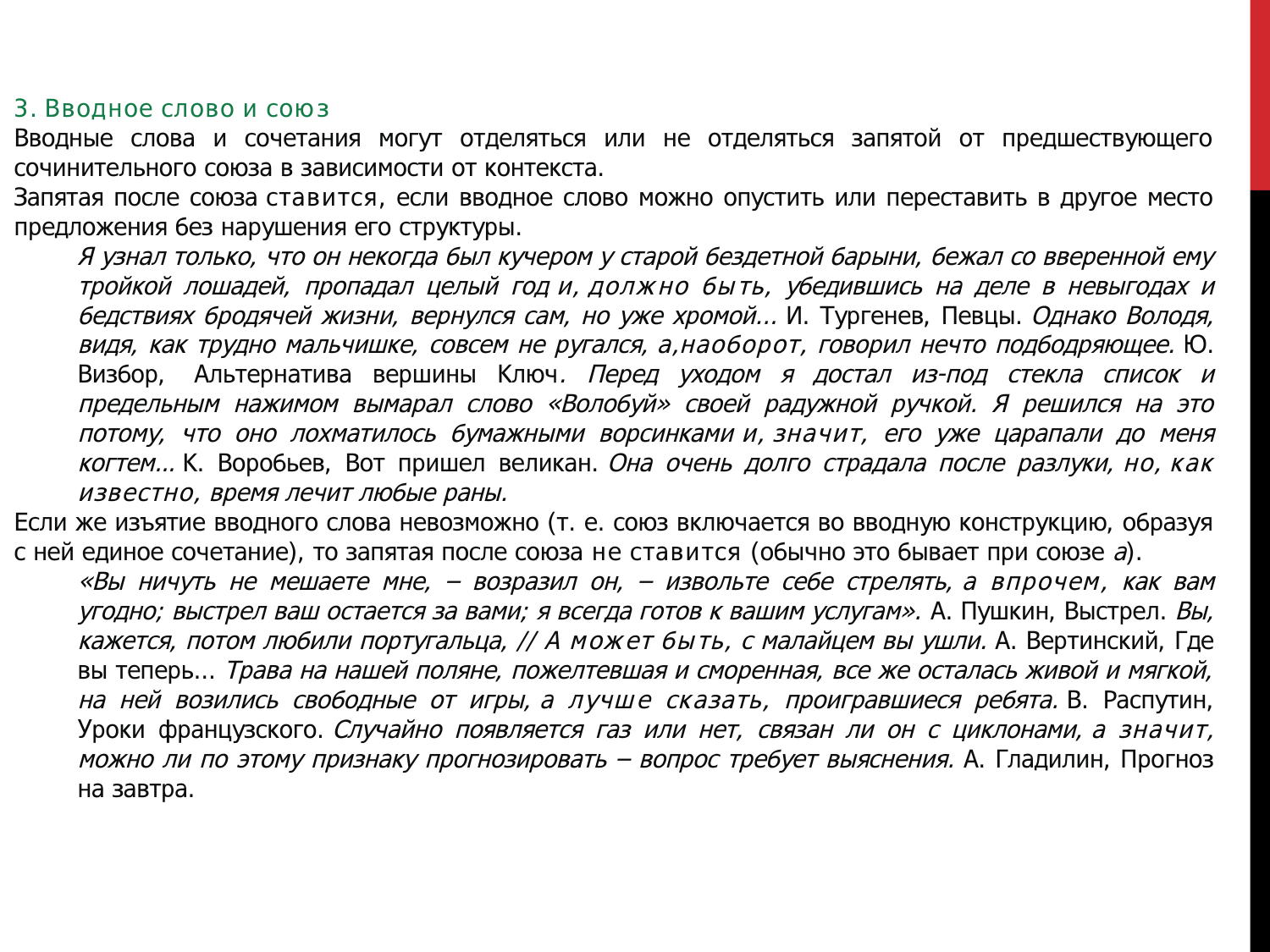

3. Вводное слово и союз
Вводные слова и сочетания могут отделяться или не отделяться запятой от предшествующего сочинительного союза в зависимости от контекста.
Запятая после союза ставится, если вводное слово можно опустить или переставить в другое место предложения без нарушения его структуры.
Я узнал только, что он некогда был кучером у старой бездетной барыни, бежал со вверенной ему тройкой лошадей, пропадал целый год и, должно быть, убедившись на деле в невыгодах и бедствиях бродячей жизни, вернулся сам, но уже хромой... И. Тургенев, Певцы. Однако Володя, видя, как трудно мальчишке, совсем не ругался, а,наоборот, говорил нечто подбодряющее. Ю. Визбор,  Альтернатива вершины Ключ. Перед уходом я достал из-под стекла список и предельным нажимом вымарал слово «Волобуй» своей радужной ручкой. Я решился на это потому, что оно лохматилось бумажными ворсинками и, значит, его уже царапали до меня когтем… К. Воробьев, Вот пришел великан. Она очень долго страдала после разлуки, но, как известно, время лечит любые раны.
Если же изъятие вводного слова невозможно (т. е. союз включается во вводную конструкцию, образуя с ней единое сочетание), то запятая после союза не ставится (обычно это бывает при союзе а).
«Вы ничуть не мешаете мне, – возразил он, – извольте себе стрелять, а впрочем, как вам угодно; выстрел ваш остается за вами; я всегда готов к вашим услугам». А. Пушкин, Выстрел. Вы, кажется, потом любили португальца, // А может быть, с малайцем вы ушли. А. Вертинский, Где вы теперь... Трава на нашей поляне, пожелтевшая и сморенная, все же осталась живой и мягкой, на ней возились свободные от игры, а лучше сказать, проигравшиеся ребята. В. Распутин, Уроки французского. Случайно появляется газ или нет, связан ли он с циклонами, а значит, можно ли по этому признаку прогнозировать – вопрос требует выяснения. А. Гладилин, Прогноз на завтра.